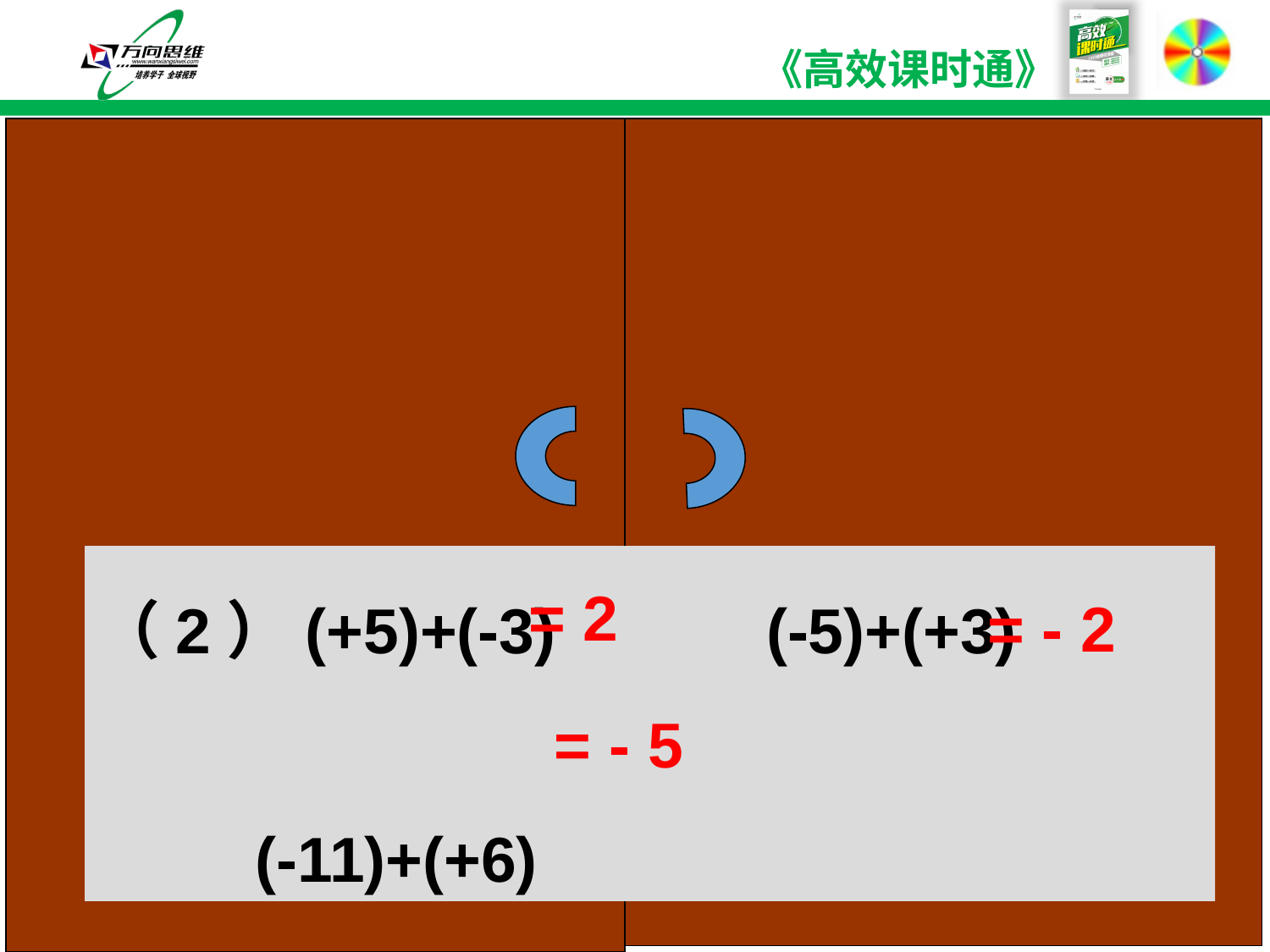

（2）(+5)+(-3)            (-5)+(+3)
         (-11)+(+6)
= 2
= - 2
= - 5